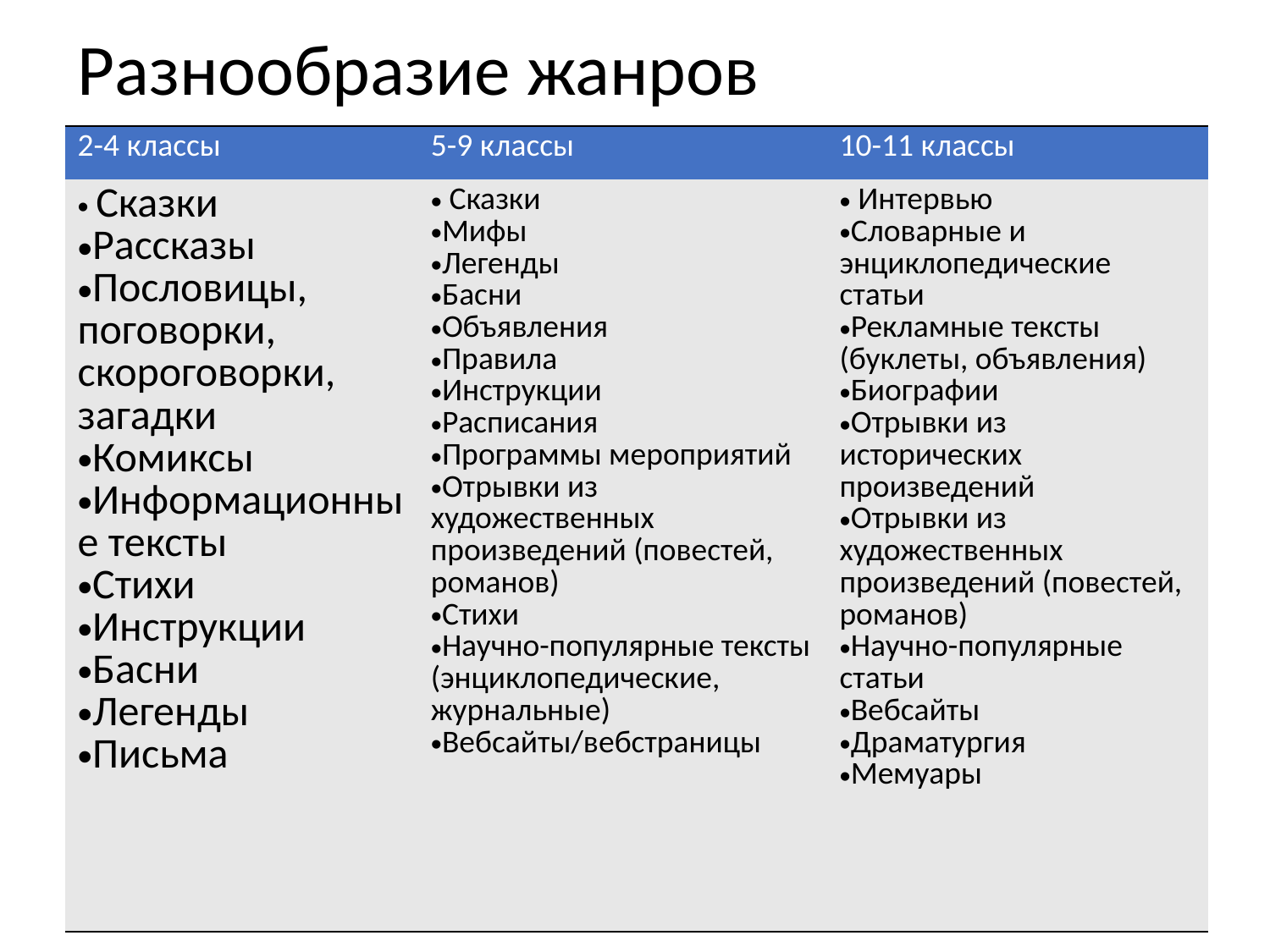

# Разнообразие жанров
| 2-4 классы | 5-9 классы | 10-11 классы |
| --- | --- | --- |
| Сказки Рассказы Пословицы, поговорки, скороговорки, загадки Комиксы Информационные тексты Стихи Инструкции Басни Легенды Письма | Сказки Мифы Легенды Басни Объявления Правила Инструкции Расписания Программы мероприятий Отрывки из художественных произведений (повестей, романов) Стихи Научно-популярные тексты (энциклопедические, журнальные) Вебсайты/вебстраницы | Интервью Словарные и энциклопедические статьи Рекламные тексты (буклеты, объявления) Биографии Отрывки из исторических произведений Отрывки из художественных произведений (повестей, романов) Научно-популярные статьи Вебсайты Драматургия Мемуары |